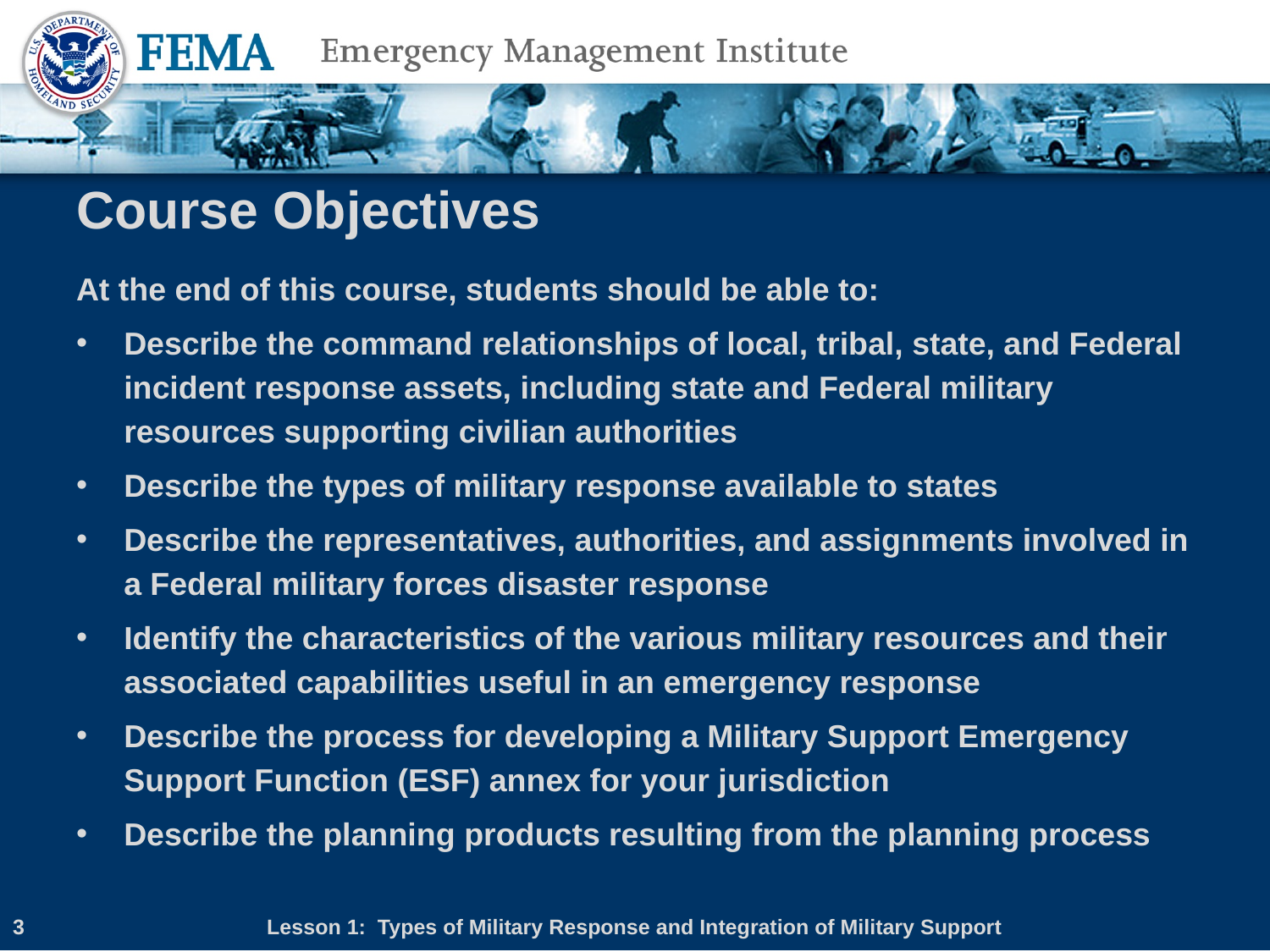

# Course Objectives
At the end of this course, students should be able to:
Describe the command relationships of local, tribal, state, and Federal incident response assets, including state and Federal military resources supporting civilian authorities
Describe the types of military response available to states
Describe the representatives, authorities, and assignments involved in a Federal military forces disaster response
Identify the characteristics of the various military resources and their associated capabilities useful in an emergency response
Describe the process for developing a Military Support Emergency Support Function (ESF) annex for your jurisdiction
Describe the planning products resulting from the planning process
3
Lesson 1:  Types of Military Response and Integration of Military Support